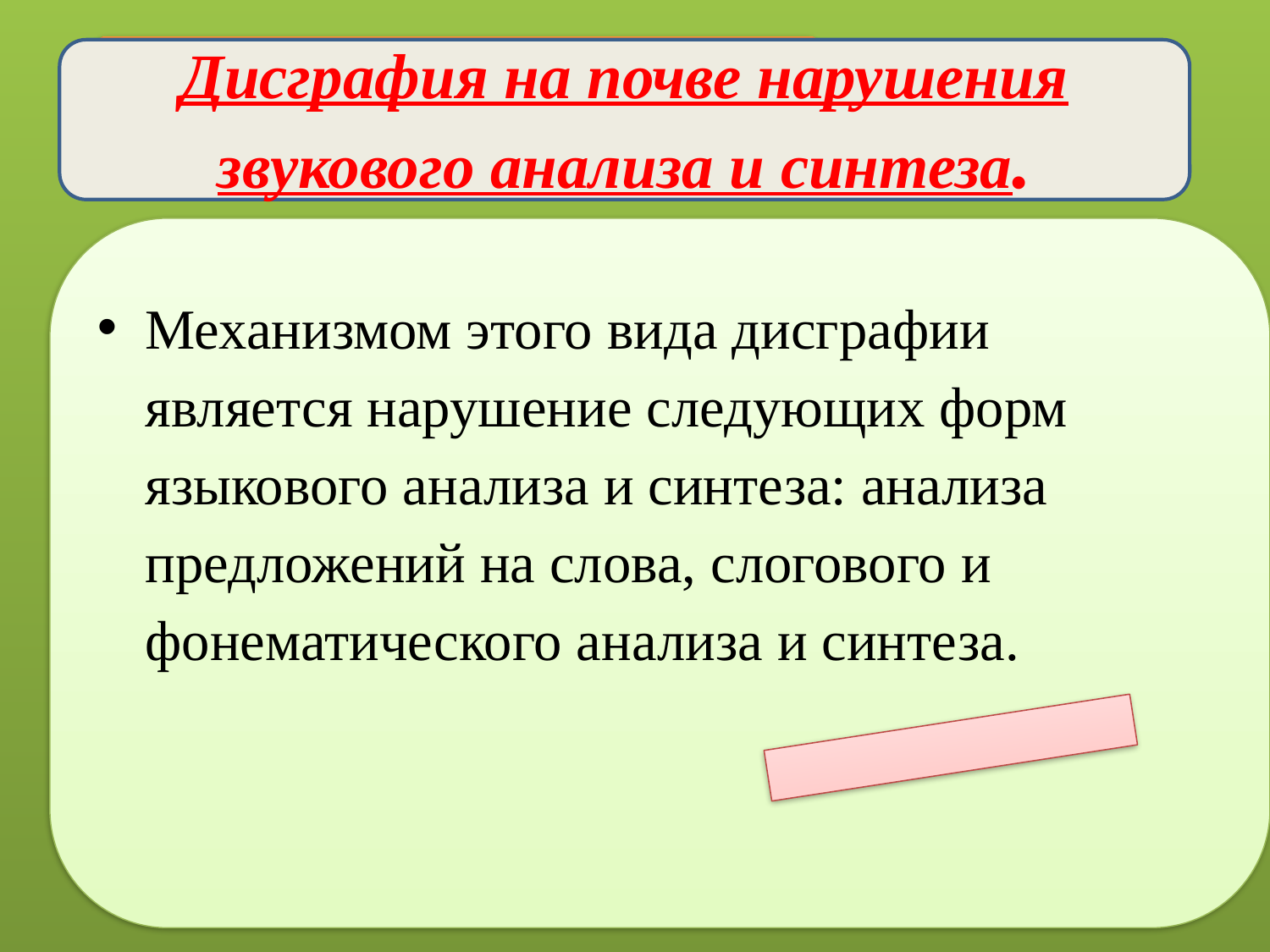

Дисграфия на почве нарушения звукового анализа и синтеза.

Механизмом этого вида дисграфии является нарушение следующих форм языкового анализа и синтеза: анализа предложений на слова, слогового и фонематического анализа и синтеза.